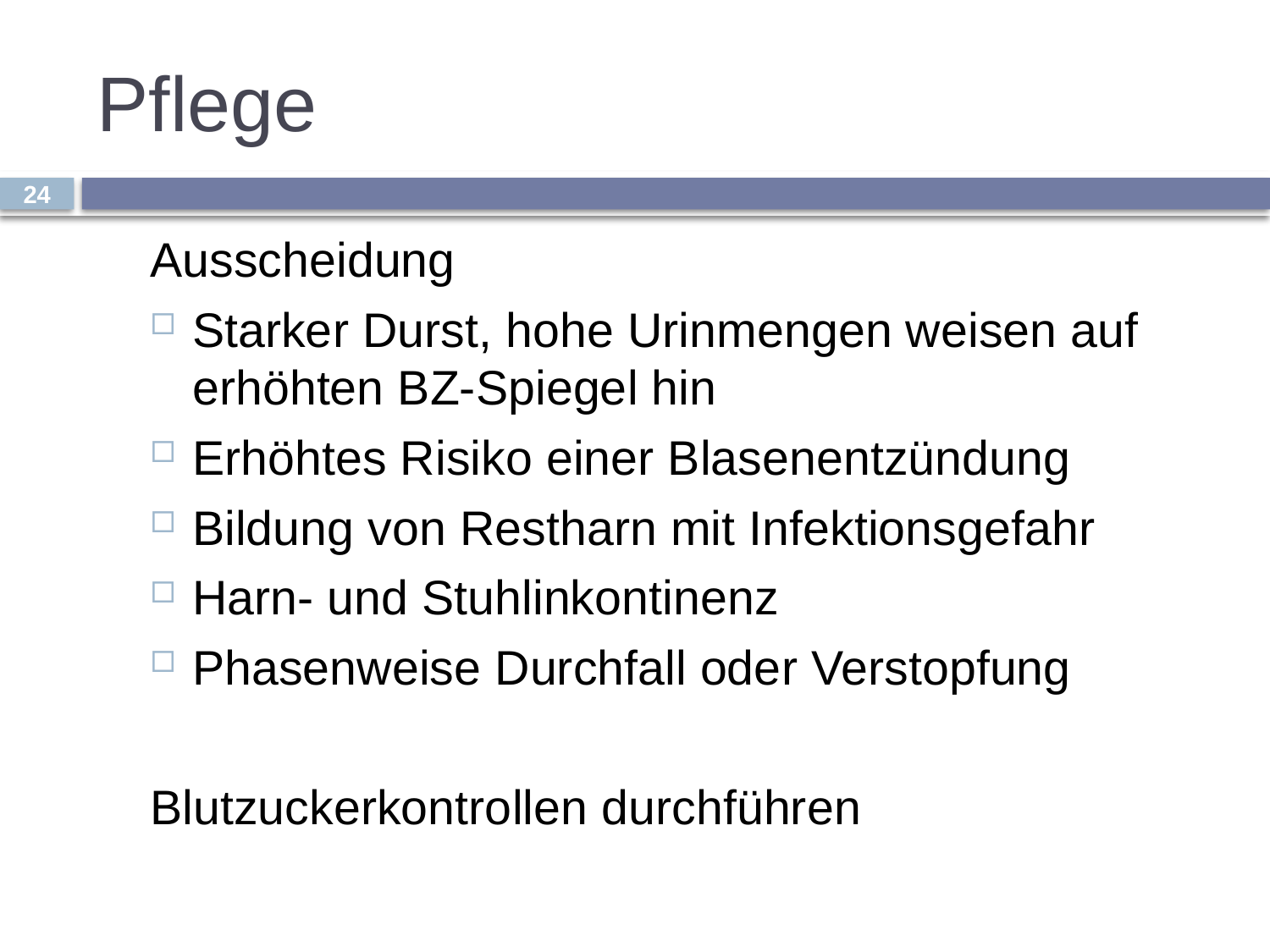

# Pflege
24
Ausscheidung
Starker Durst, hohe Urinmengen weisen auf erhöhten BZ-Spiegel hin
Erhöhtes Risiko einer Blasenentzündung
Bildung von Restharn mit Infektionsgefahr
Harn- und Stuhlinkontinenz
Phasenweise Durchfall oder Verstopfung

Blutzuckerkontrollen durchführen